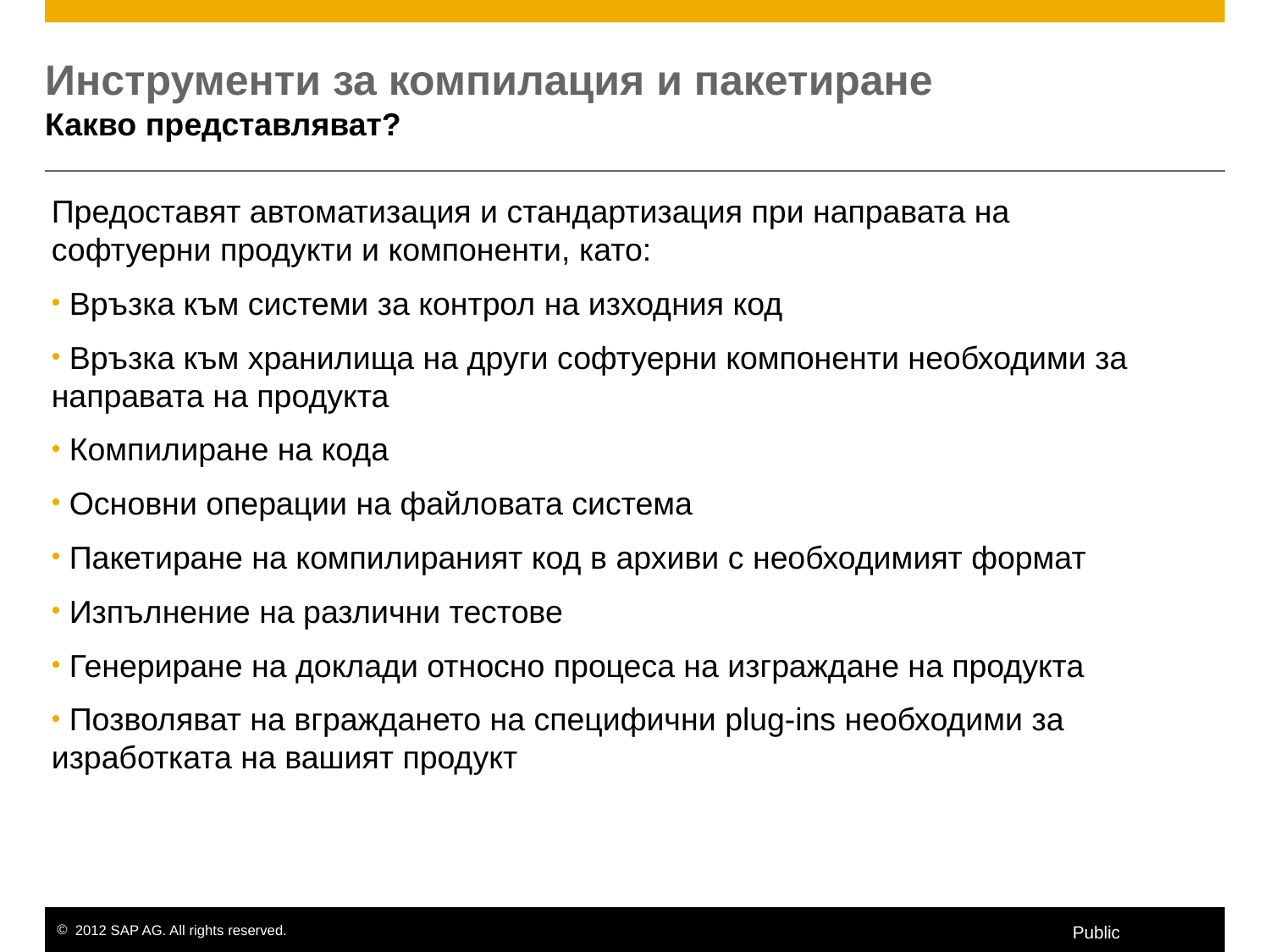

# Инструменти за компилация и пакетиране Какво представляват?
Предоставят автоматизация и стандартизация при направата на софтуерни продукти и компоненти, като:
 Връзка към системи за контрол на изходния код
 Връзка към хранилища на други софтуерни компоненти необходими за направата на продукта
 Компилиране на кода
 Основни операции на файловата система
 Пакетиране на компилираният код в архиви с необходимият формат
 Изпълнение на различни тестове
 Генериране на доклади относно процеса на изграждане на продукта
 Позволяват на вграждането на специфични plug-ins необходими за изработката на вашият продукт